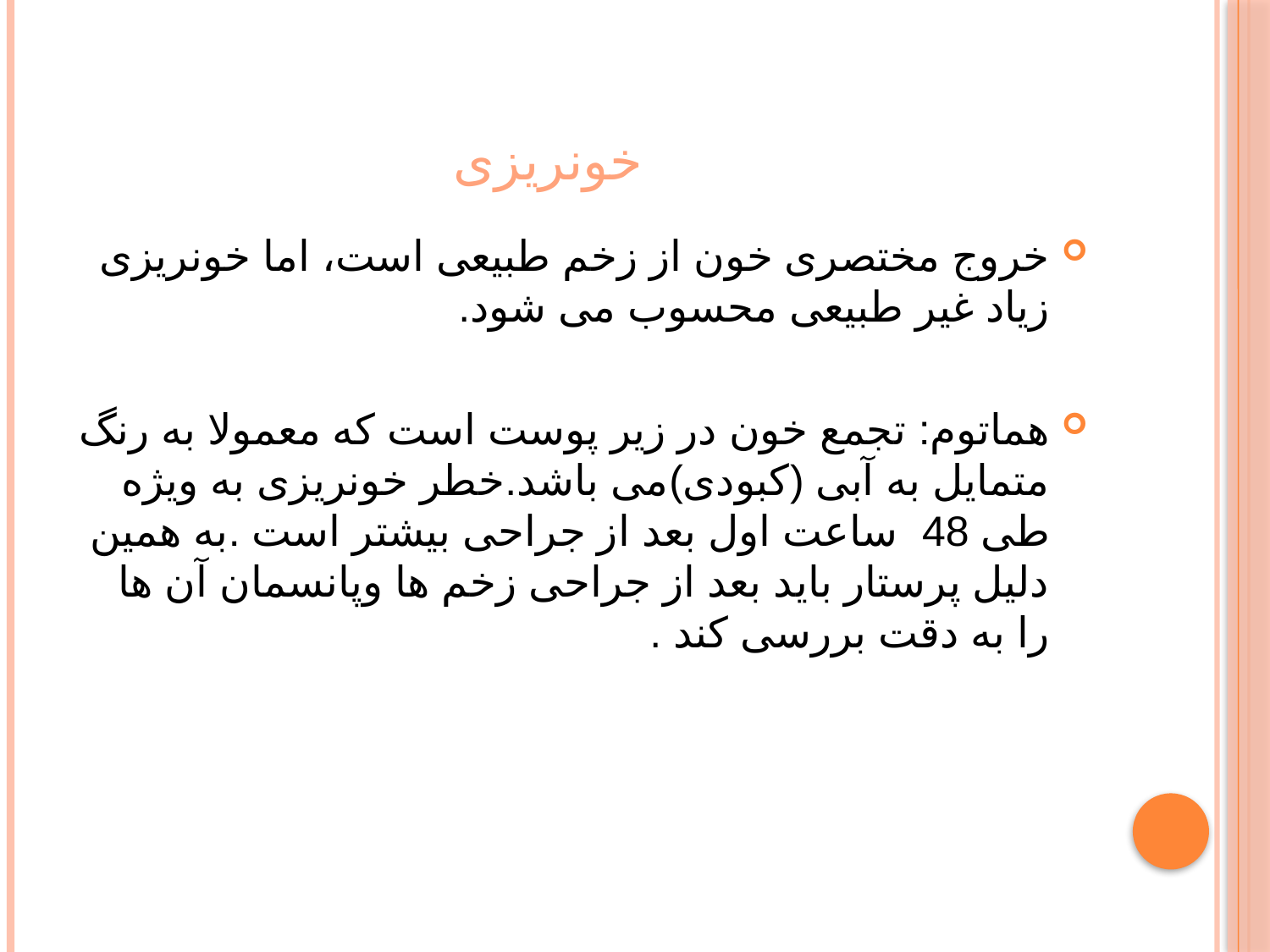

# خونریزی
خروج مختصری خون از زخم طبیعی است، اما خونریزی زیاد غیر طبیعی محسوب می شود.

هماتوم: تجمع خون در زیر پوست است که معمولا به رنگ متمایل به آبی (کبودی)می باشد.خطر خونریزی به ویژه طی 48  ساعت اول بعد از جراحی بیشتر است .به همین دلیل پرستار باید بعد از جراحی زخم ها وپانسمان آن ها را به دقت بررسی کند .